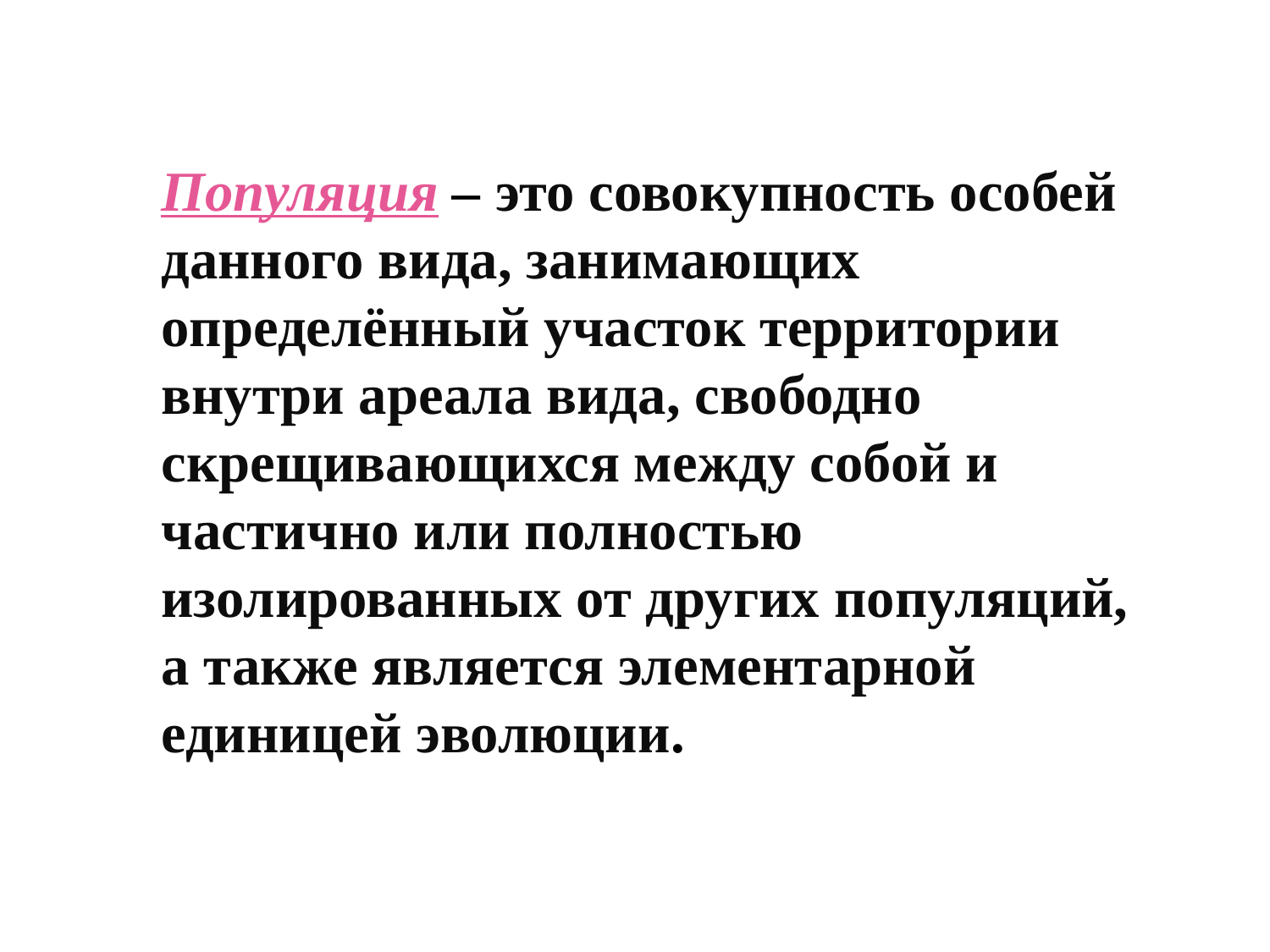

Популяция – это совокупность особей данного вида, занимающих определённый участок территории внутри ареала вида, свободно скрещивающихся между собой и частично или полностью изолированных от других популяций, а также является элементарной единицей эволюции.